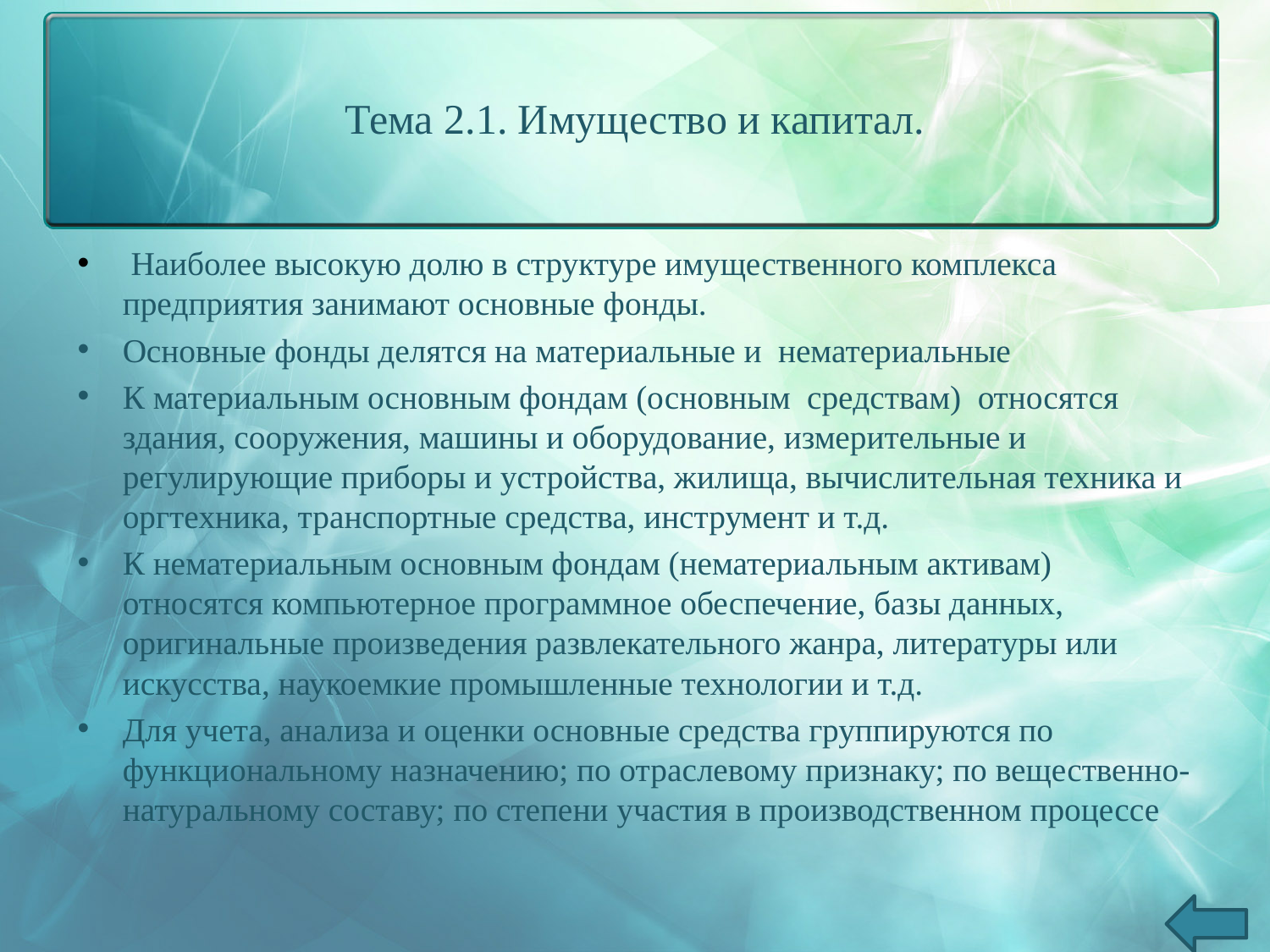

# Тема 2.1. Имущество и капитал.
 Наиболее высокую долю в структуре имущественного комплекса предприятия занимают основные фонды.
Основные фонды делятся на материальные и  нематериальные
К материальным основным фондам (основным  средствам)  относятся здания, сооружения, машины и оборудование, измерительные и регулирующие приборы и устройства, жилища, вычислительная техника и оргтехника, транспортные средства, инструмент и т.д.
К нематериальным основным фондам (нематериальным активам) относятся компьютерное программное обеспечение, базы данных, оригинальные произведения развлекательного жанра, литературы или искусства, наукоемкие промышленные технологии и т.д.
Для учета, анализа и оценки основные средства группируются по функциональному назначению; по отраслевому признаку; по вещественно-натуральному составу; по степени участия в производственном процессе